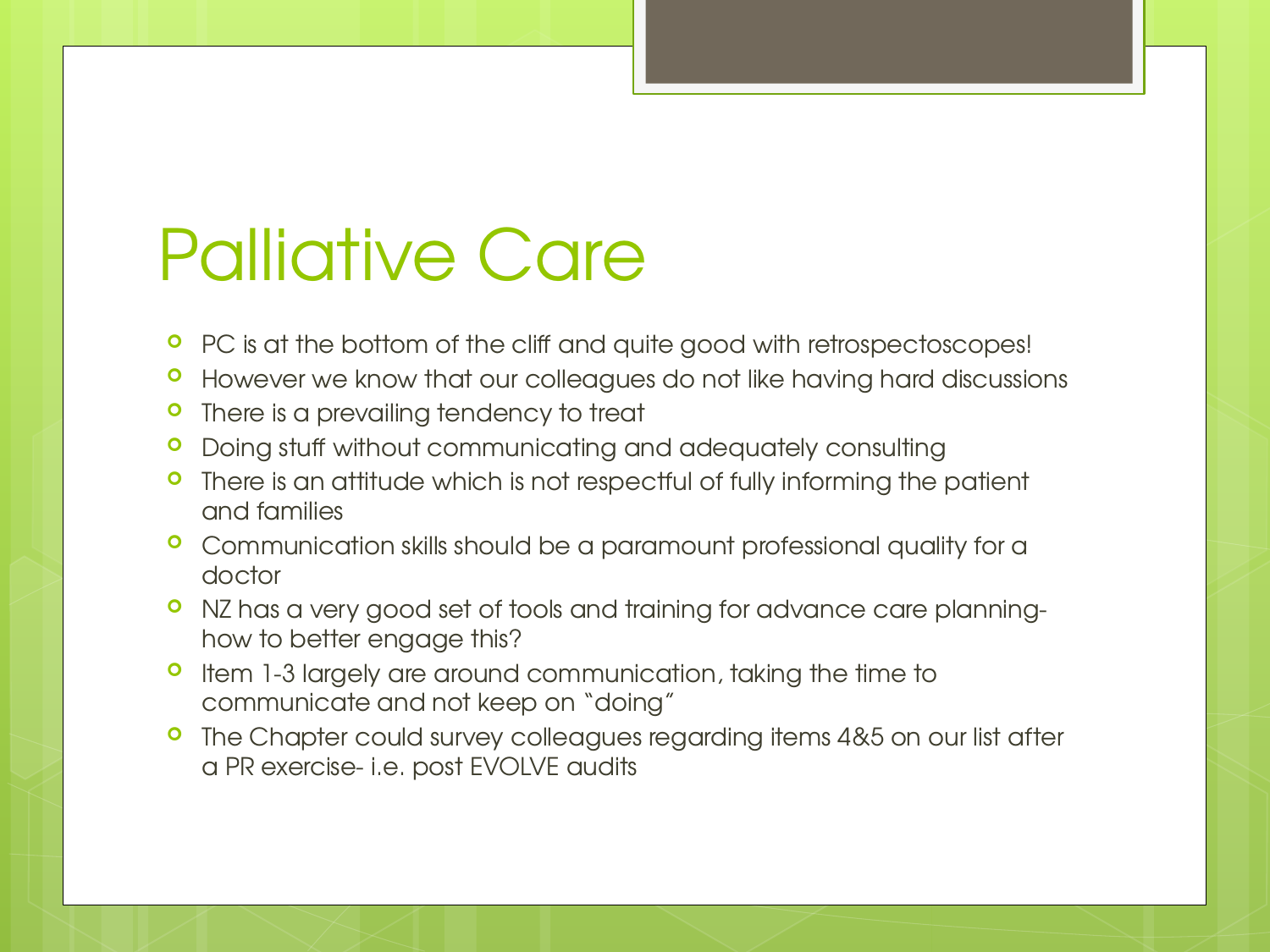

# Palliative Care
PC is at the bottom of the cliff and quite good with retrospectoscopes!
However we know that our colleagues do not like having hard discussions
There is a prevailing tendency to treat
Doing stuff without communicating and adequately consulting
There is an attitude which is not respectful of fully informing the patient and families
Communication skills should be a paramount professional quality for a doctor
NZ has a very good set of tools and training for advance care planning- how to better engage this?
Item 1-3 largely are around communication, taking the time to communicate and not keep on “doing”
The Chapter could survey colleagues regarding items 4&5 on our list after a PR exercise- i.e. post EVOLVE audits